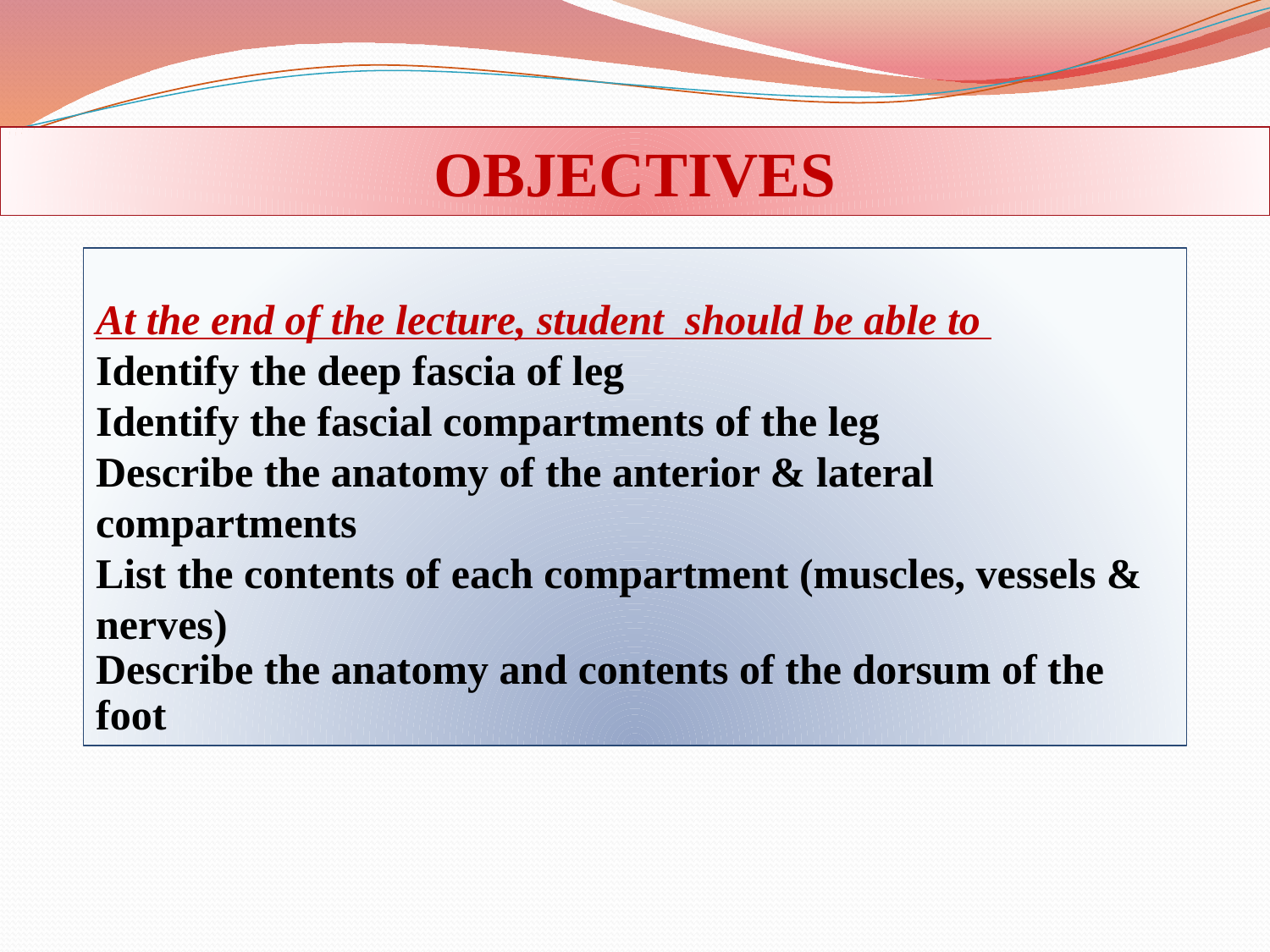

OBJECTIVES

At the end of the lecture, student  should be able to
Identify the deep fascia of leg
Identify the fascial compartments of the leg
Describe the anatomy of the anterior & lateral compartments
List the contents of each compartment (muscles, vessels & nerves)
Describe the anatomy and contents of the dorsum of the foot